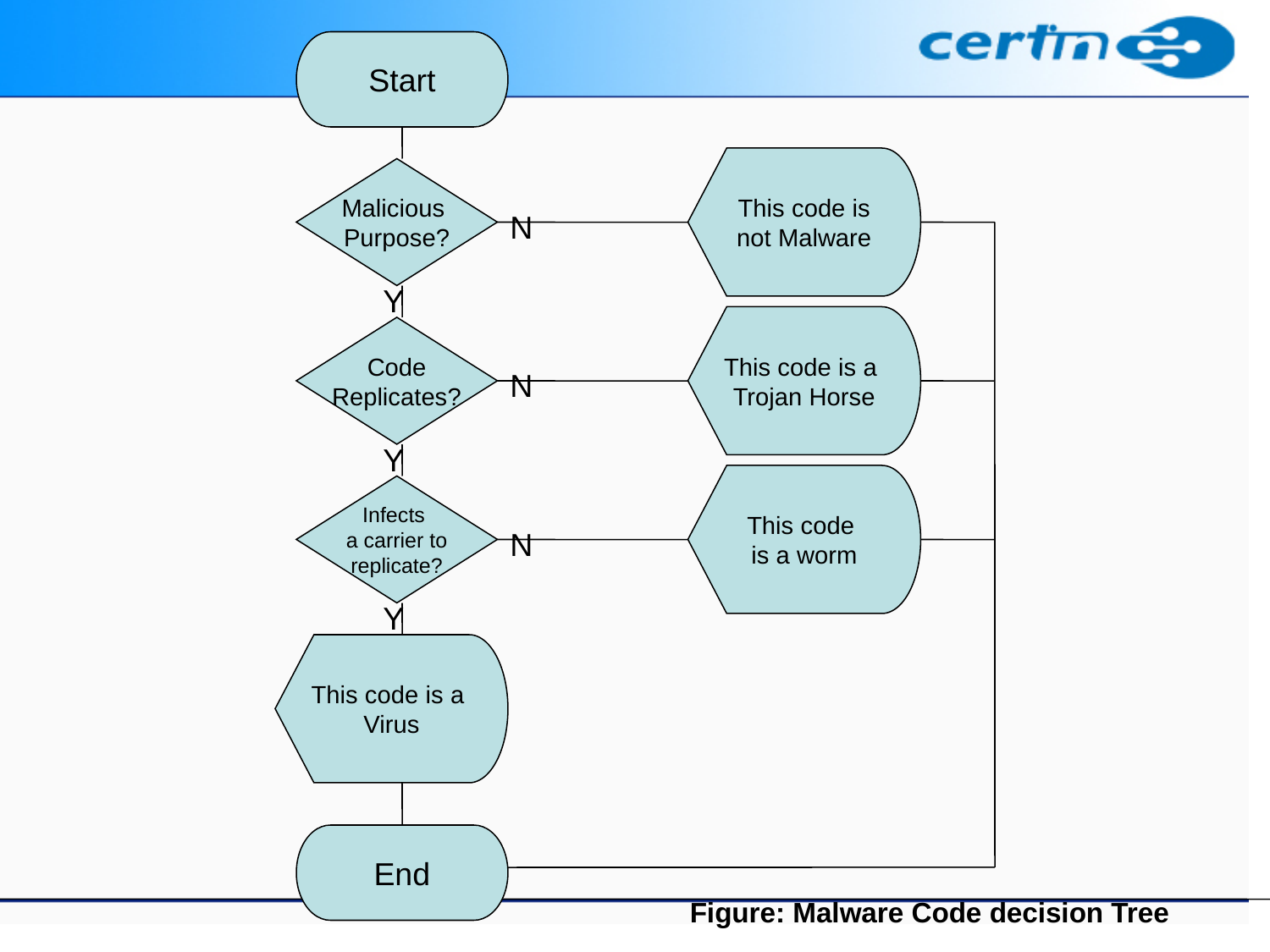

Start

This code is
not Malware
Malicious
Purpose?
N

Y

This code is a
Trojan Horse
Code
Replicates?
N

Y

This code
is a worm
Infects
a carrier to
replicate?
N

Y

This code is a
Virus

End

Figure: Malware Code decision Tree